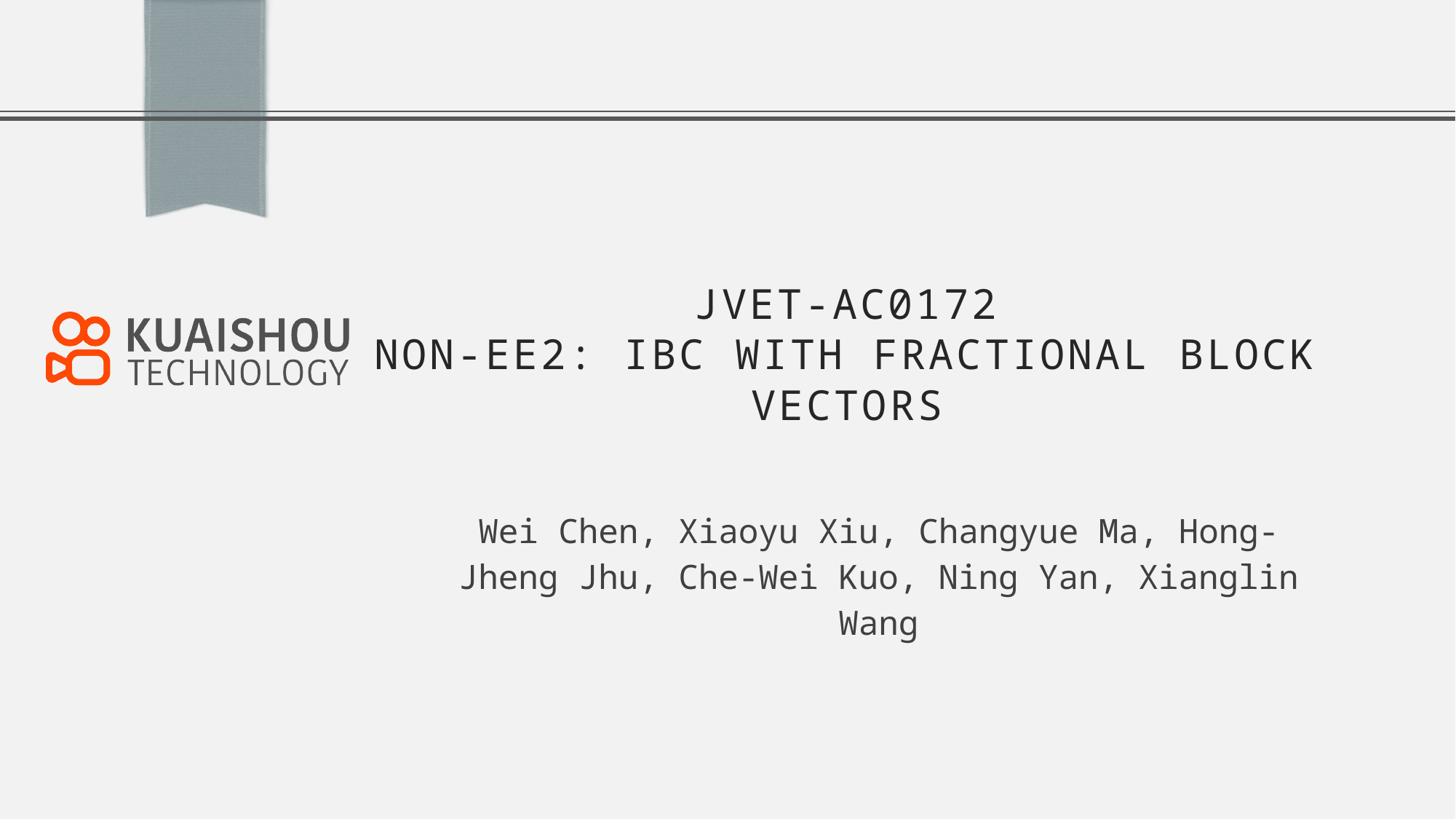

# JVET-AC0172 Non-EE2: IBC with fractional block vectors
Wei Chen, Xiaoyu Xiu, Changyue Ma, Hong-Jheng Jhu, Che-Wei Kuo, Ning Yan, Xianglin Wang